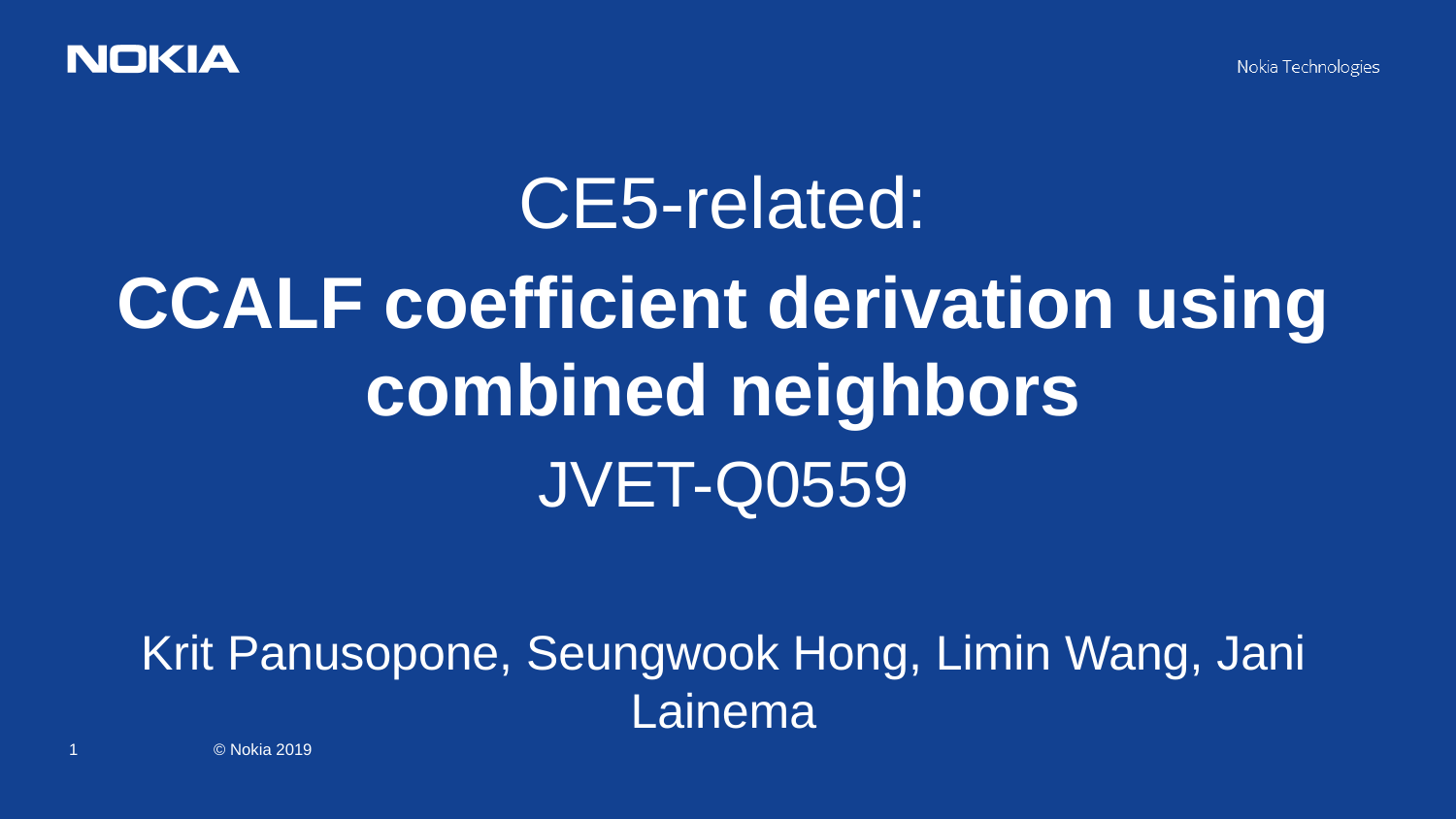

CE5-related:
CCALF coefficient derivation using combined neighbors
JVET-Q0559

Krit Panusopone, Seungwook Hong, Limin Wang, Jani Lainema